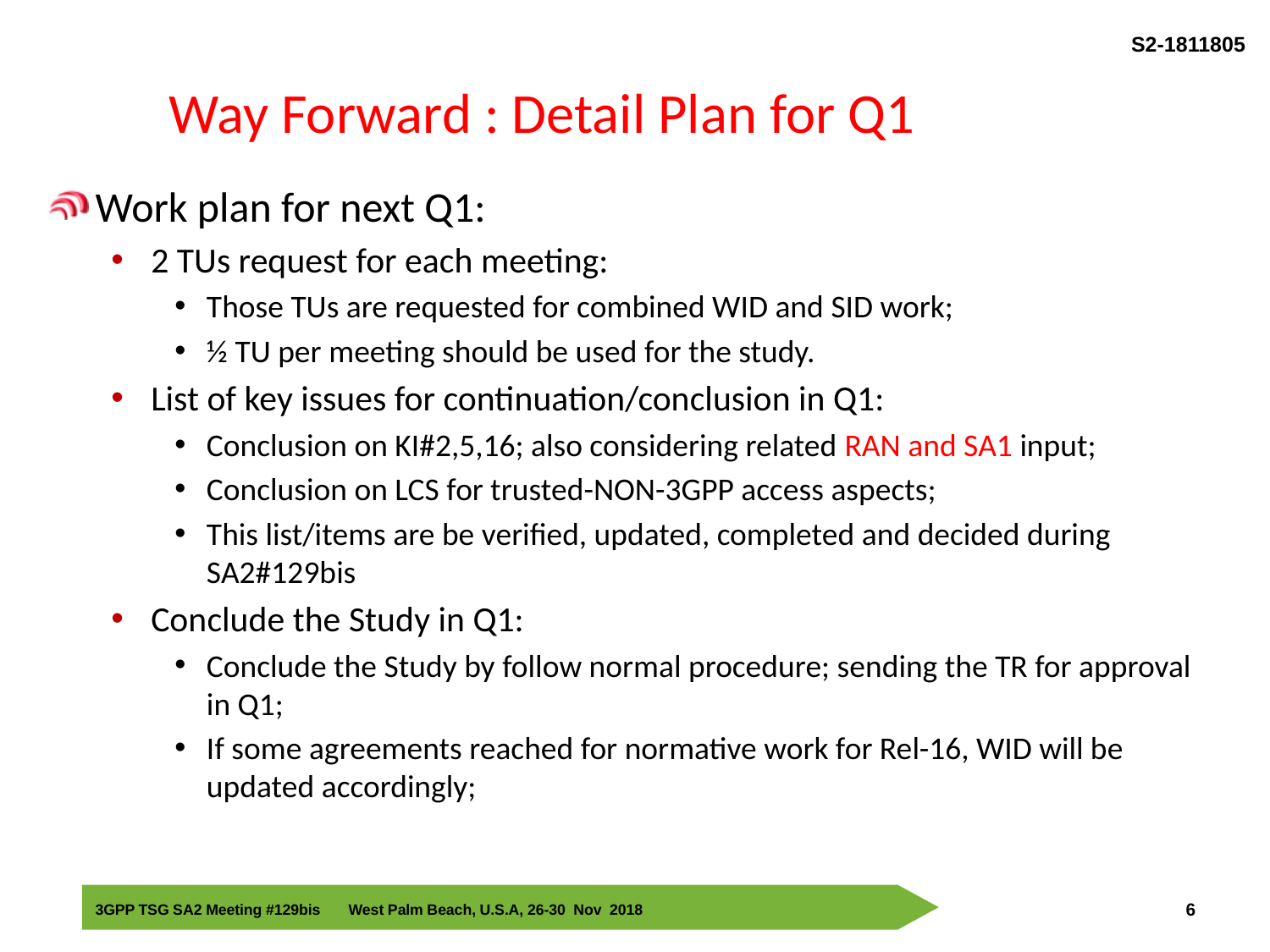

# Way Forward : Detail Plan for Q1
Work plan for next Q1:
2 TUs request for each meeting:
Those TUs are requested for combined WID and SID work;
½ TU per meeting should be used for the study.
List of key issues for continuation/conclusion in Q1:
Conclusion on KI#2,5,16; also considering related RAN and SA1 input;
Conclusion on LCS for trusted-NON-3GPP access aspects;
This list/items are be verified, updated, completed and decided during SA2#129bis
Conclude the Study in Q1:
Conclude the Study by follow normal procedure; sending the TR for approval in Q1;
If some agreements reached for normative work for Rel-16, WID will be updated accordingly;